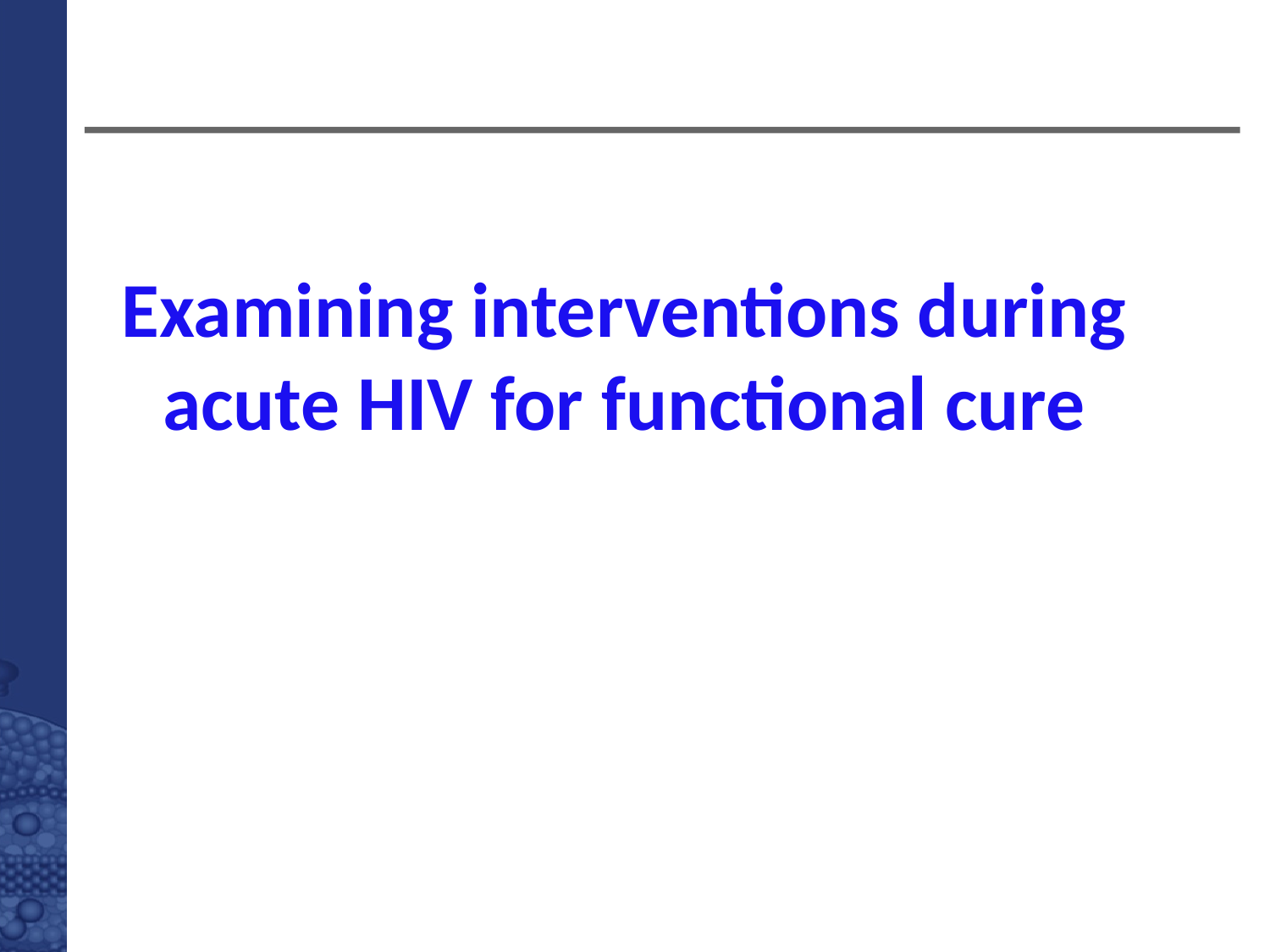

# Examining interventions during acute HIV for functional cure